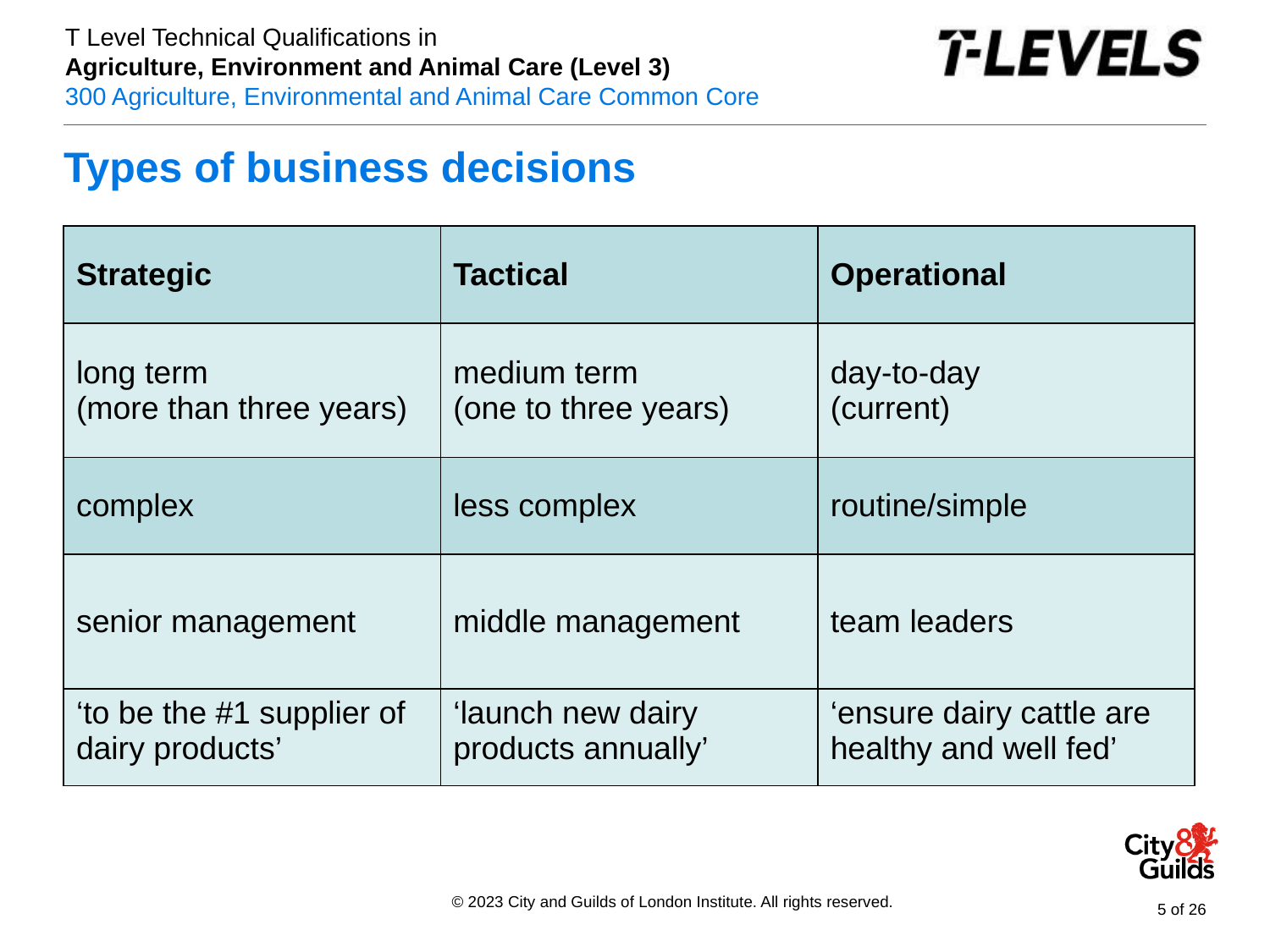

# Types of business decisions

| Strategic | Tactical | Operational |
| --- | --- | --- |
| long term (more than three years) | medium term (one to three years) | day-to-day (current) |
| complex | less complex | routine/simple |
| senior management | middle management | team leaders |
| ‘to be the #1 supplier of dairy products’ | ‘launch new dairy products annually’ | ‘ensure dairy cattle are healthy and well fed’ |